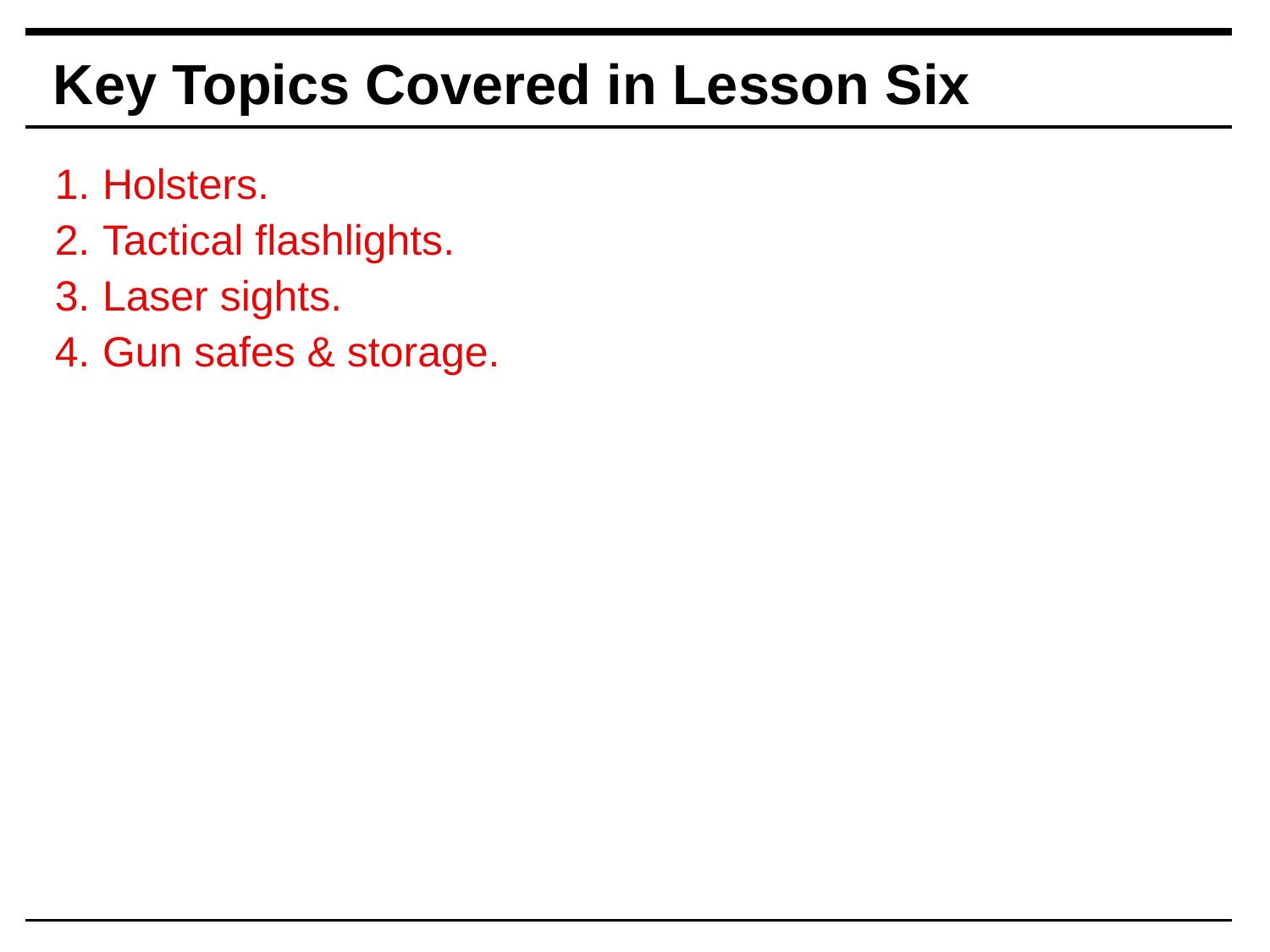

Key Topics Covered in Lesson Six
Holsters.
Tactical flashlights.
Laser sights.
Gun safes & storage.